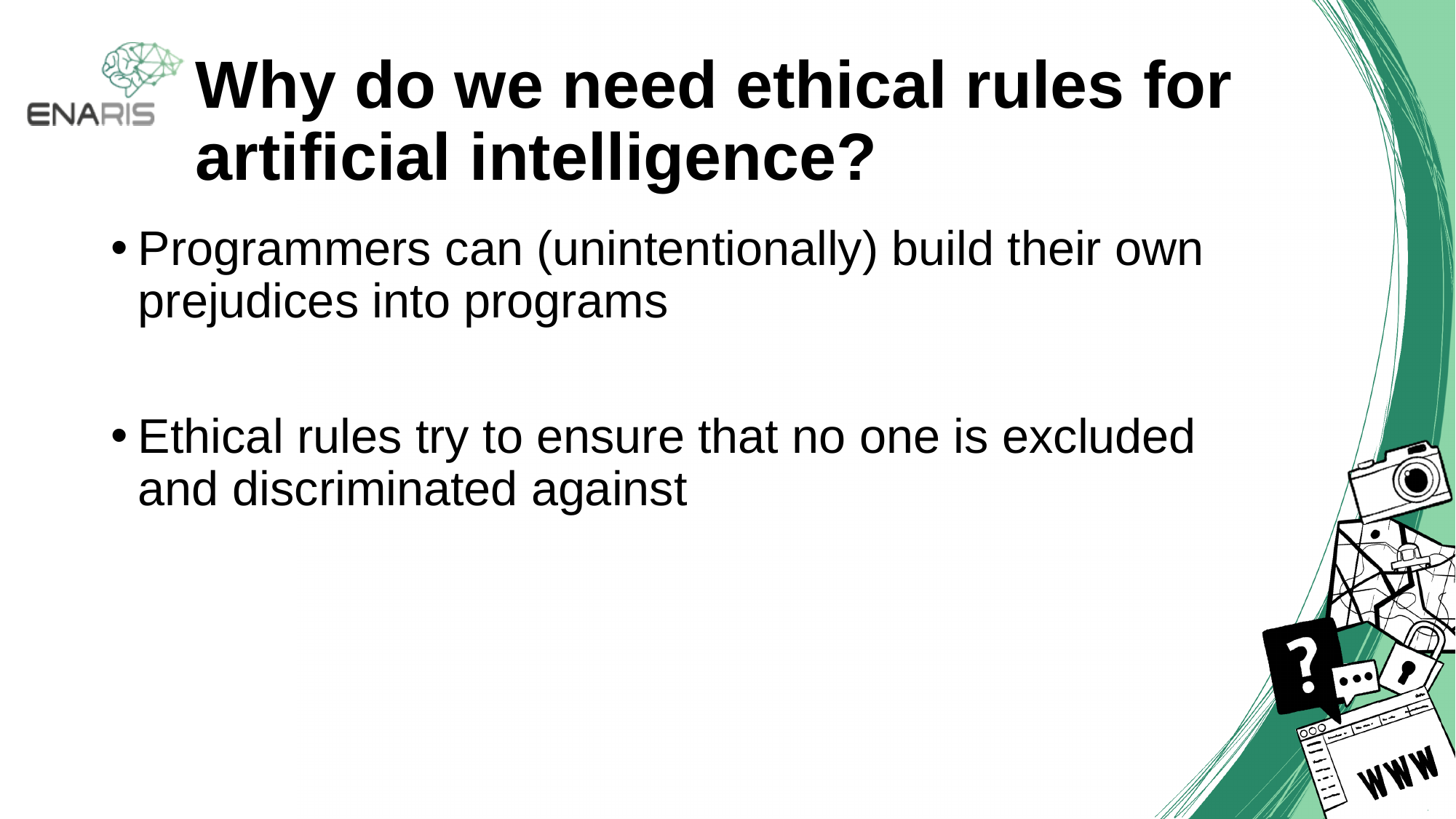

# Why do we need ethical rules for artificial intelligence?
Programmers can (unintentionally) build their own prejudices into programs

Ethical rules try to ensure that no one is excluded and discriminated against